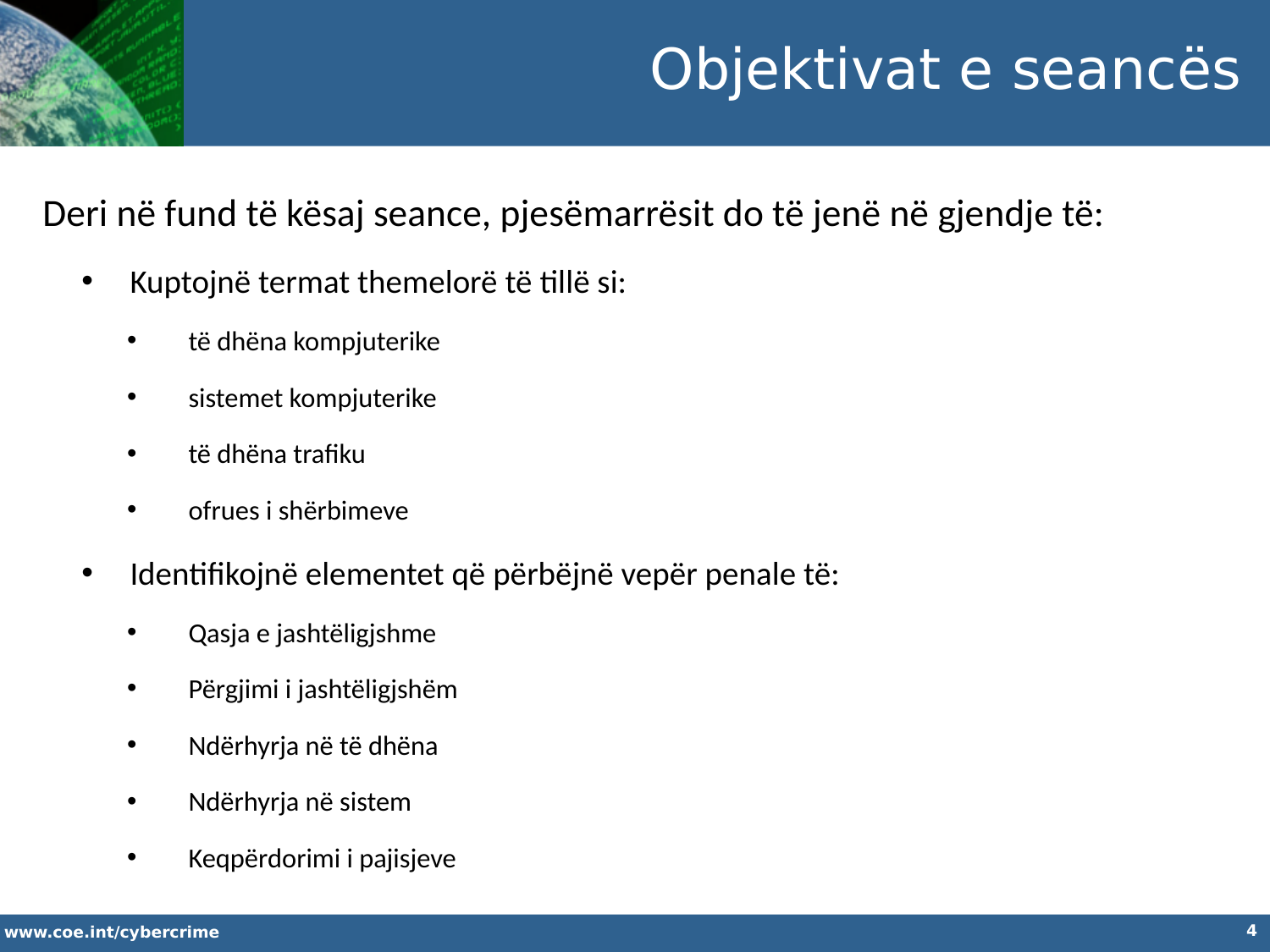

Objektivat e seancës
Deri në fund të kësaj seance, pjesëmarrësit do të jenë në gjendje të:
Kuptojnë termat themelorë të tillë si:
të dhëna kompjuterike
sistemet kompjuterike
të dhëna trafiku
ofrues i shërbimeve
Identifikojnë elementet që përbëjnë vepër penale të:
Qasja e jashtëligjshme
Përgjimi i jashtëligjshëm
Ndërhyrja në të dhëna
Ndërhyrja në sistem
Keqpërdorimi i pajisjeve